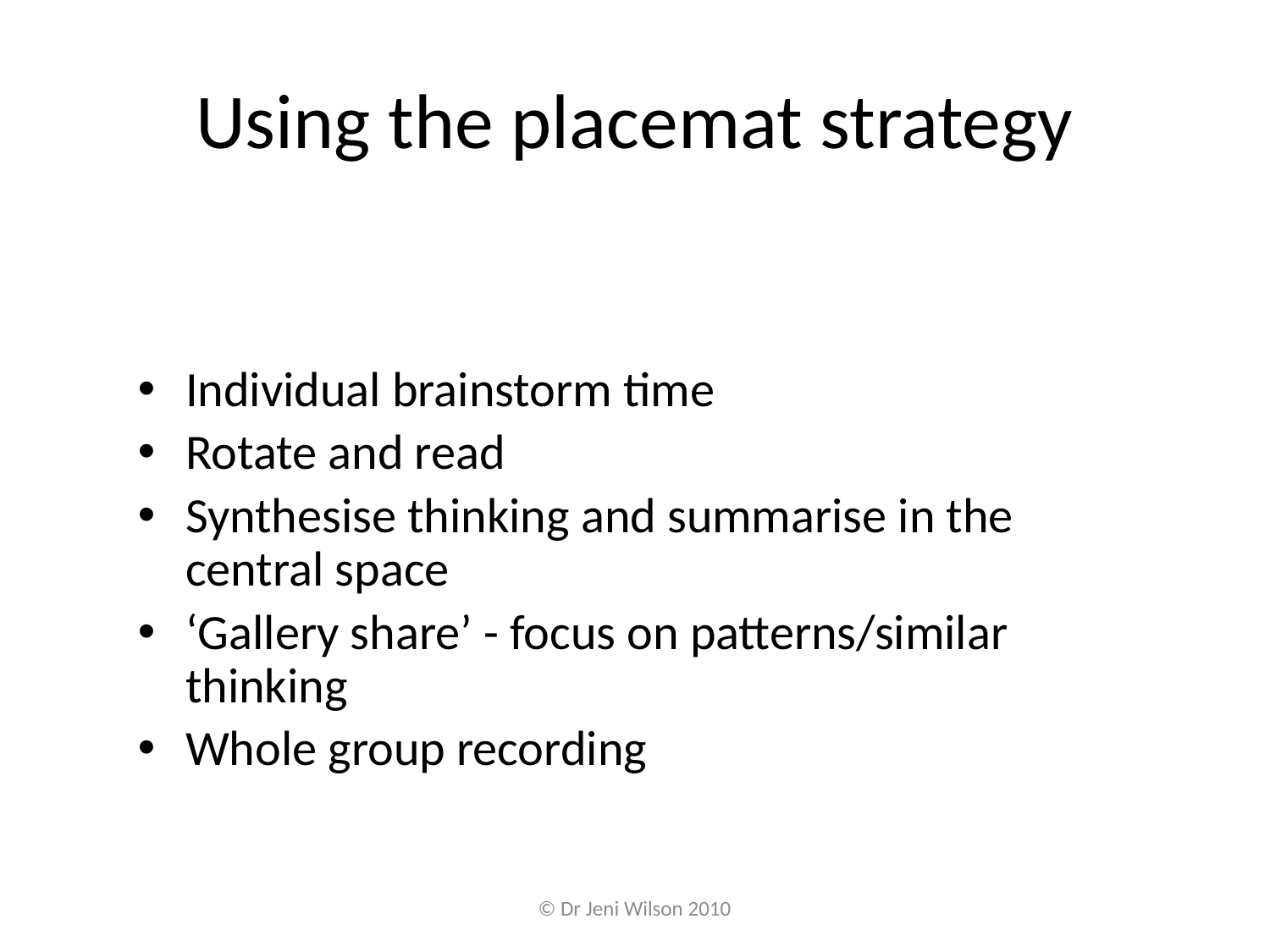

# Using the placemat strategy

Individual brainstorm time
Rotate and read
Synthesise thinking and summarise in the central space
‘Gallery share’ - focus on patterns/similar thinking
Whole group recording
© Dr Jeni Wilson 2010